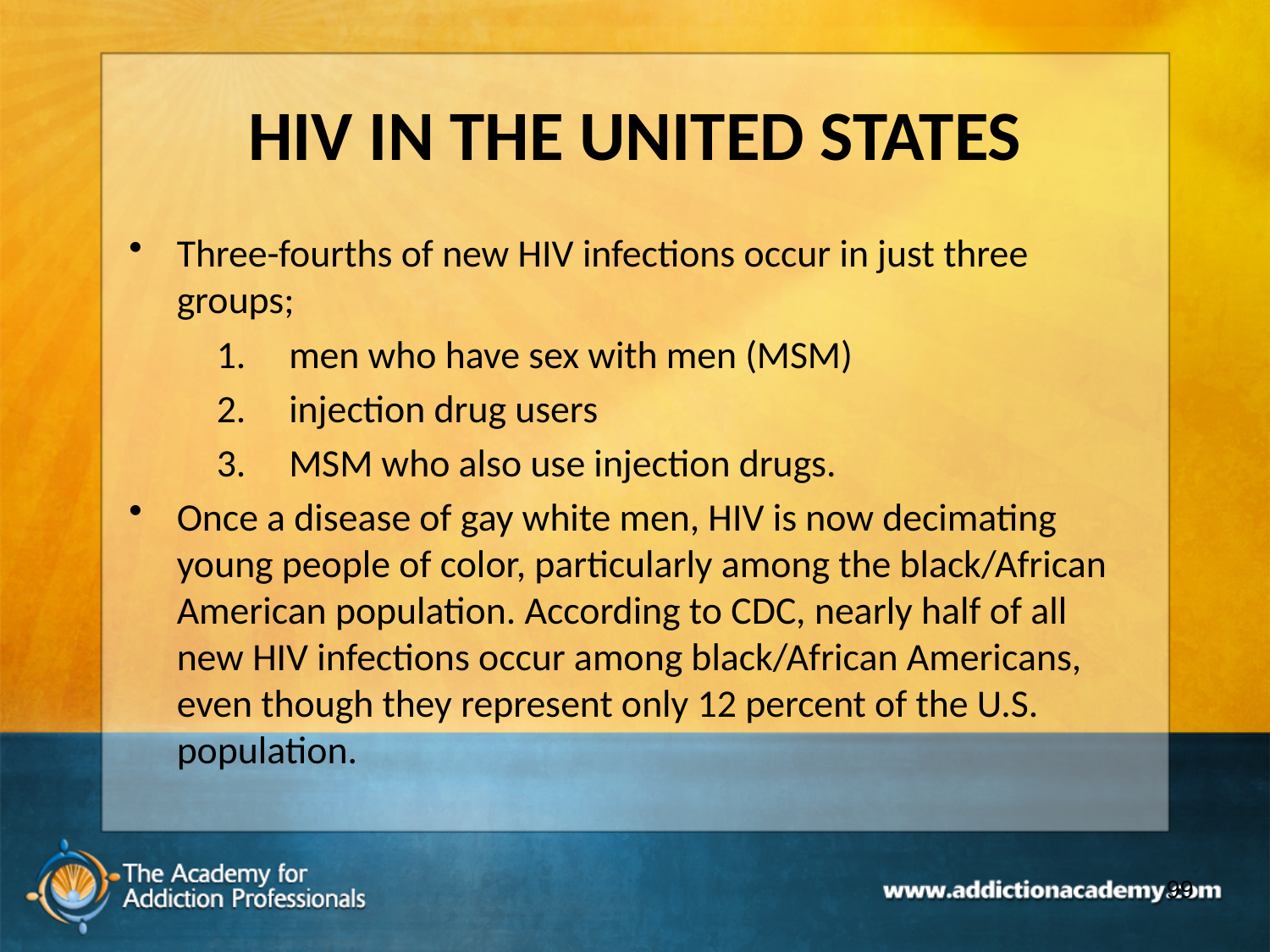

# HIV IN THE UNITED STATES
Three-fourths of new HIV infections occur in just three groups;
 men who have sex with men (MSM)
 injection drug users
 MSM who also use injection drugs.
Once a disease of gay white men, HIV is now decimating young people of color, particularly among the black/African American population. According to CDC, nearly half of all new HIV infections occur among black/African Americans, even though they represent only 12 percent of the U.S. population.
99